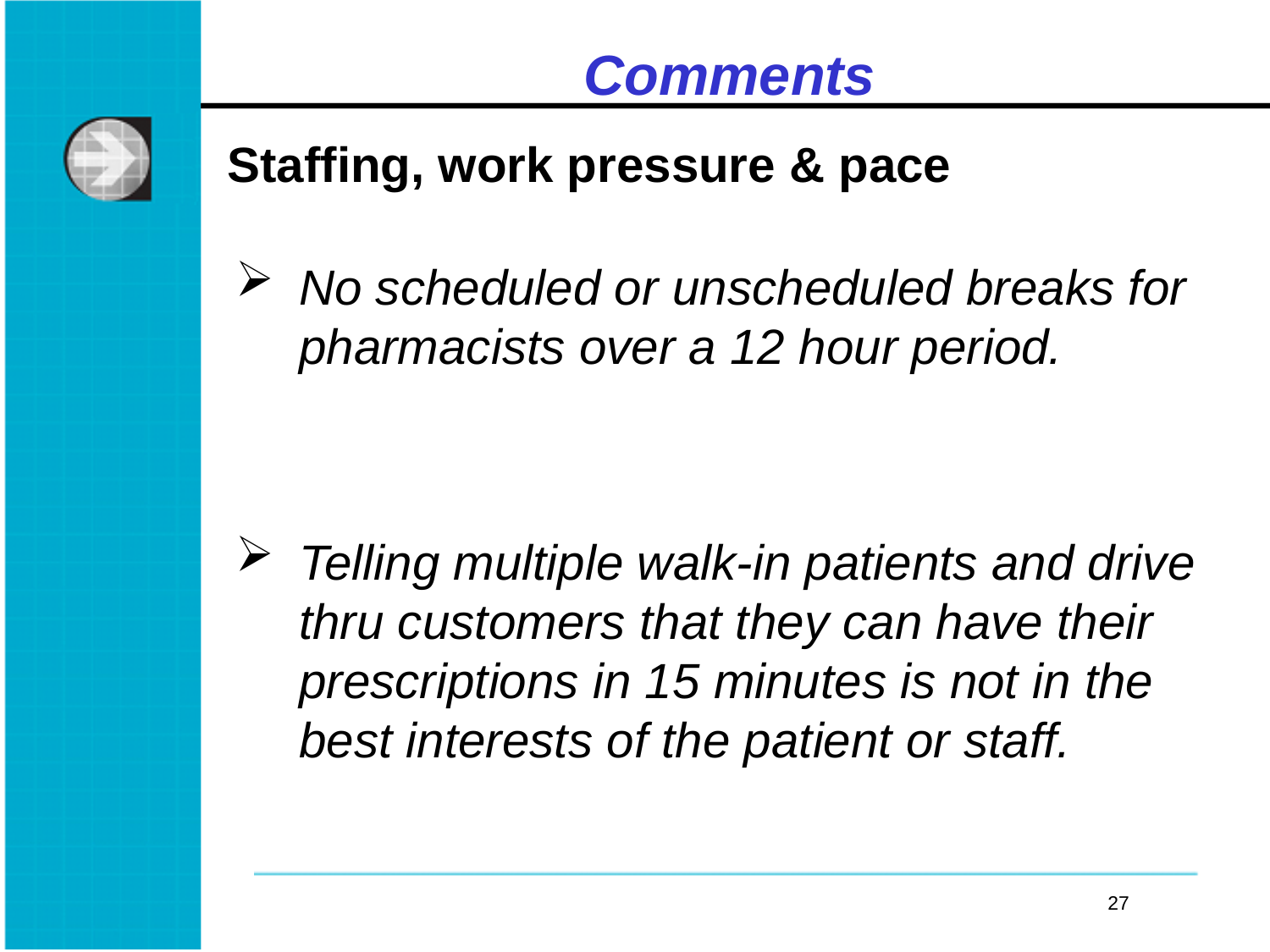

# Comments

    Staffing, work pressure & pace

No scheduled or unscheduled breaks for pharmacists over a 12 hour period.

Telling multiple walk-in patients and drive thru customers that they can have their prescriptions in 15 minutes is not in the best interests of the patient or staff.